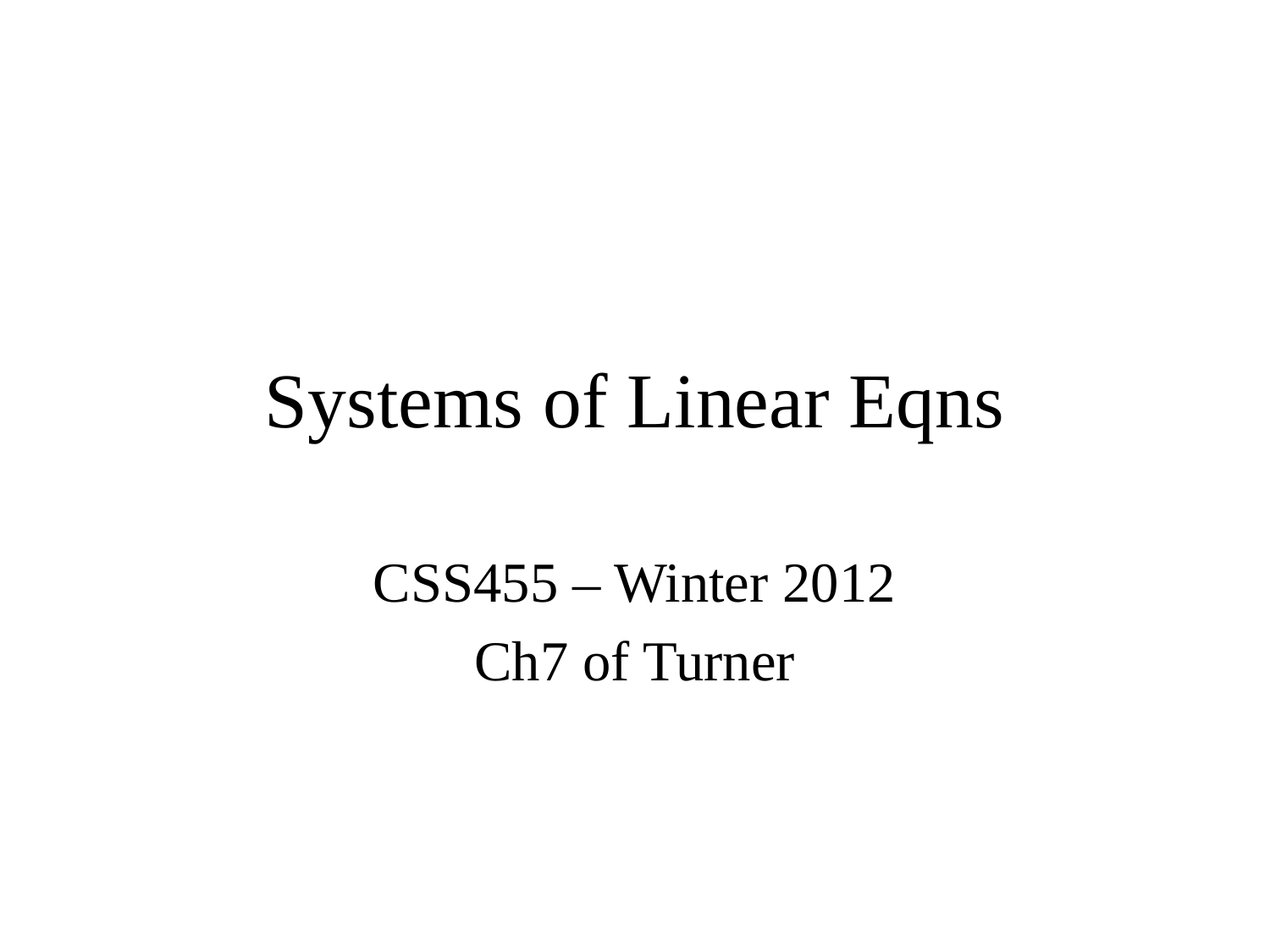

# Systems of Linear Eqns
CSS455 – Winter 2012
Ch7 of Turner